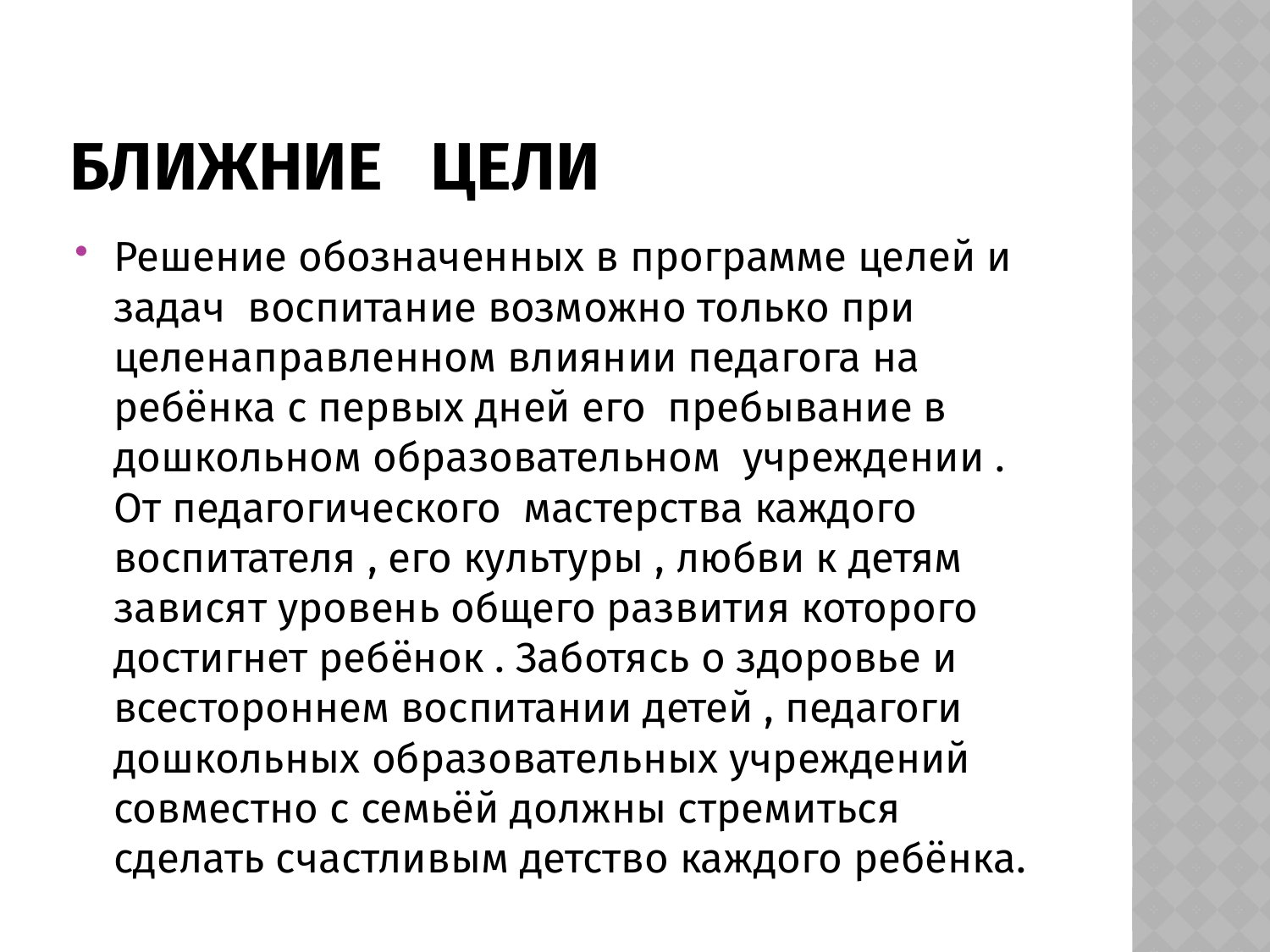

# БЛИЖНИЕ   ЦЕЛИ
Решение обозначенных в программе целей и задач  воспитание возможно только при  целенаправленном влиянии педагога на ребёнка с первых дней его  пребывание в дошкольном образовательном  учреждении . От педагогического  мастерства каждого воспитателя , его культуры , любви к детям зависят уровень общего развития которого достигнет ребёнок . Заботясь о здоровье и  всестороннем воспитании детей , педагоги дошкольных образовательных учреждений совместно с семьёй должны стремиться сделать счастливым детство каждого ребёнка.